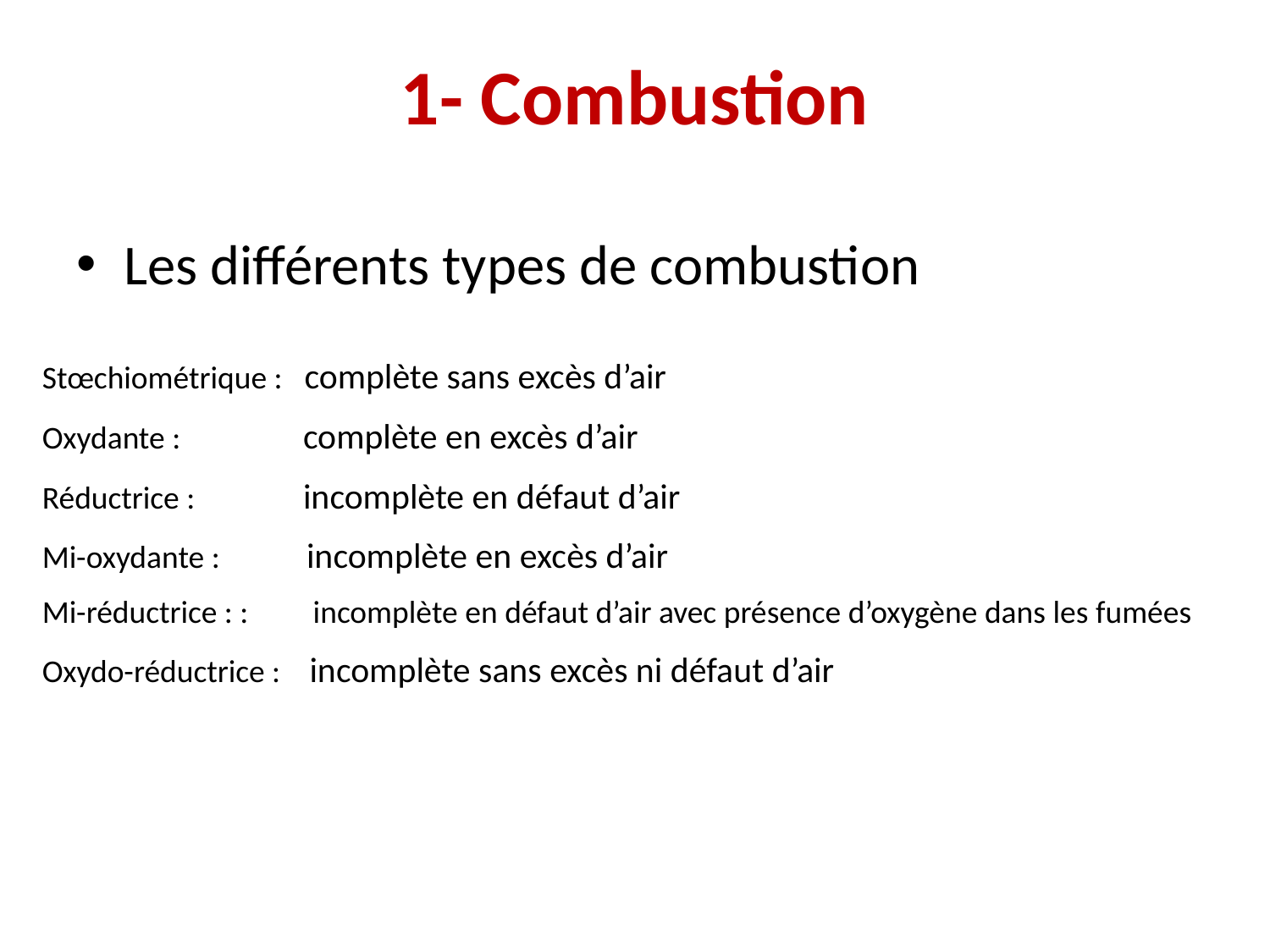

# 1- Combustion
Les différents types de combustion
Stœchiométrique :   complète sans excès d’air
Oxydante :                 complète en excès d’air
Réductrice :               incomplète en défaut d’air
Mi-oxydante :            incomplète en excès d’air
Mi-réductrice : :         incomplète en défaut d’air avec présence d’oxygène dans les fumées
Oxydo-réductrice :    incomplète sans excès ni défaut d’air